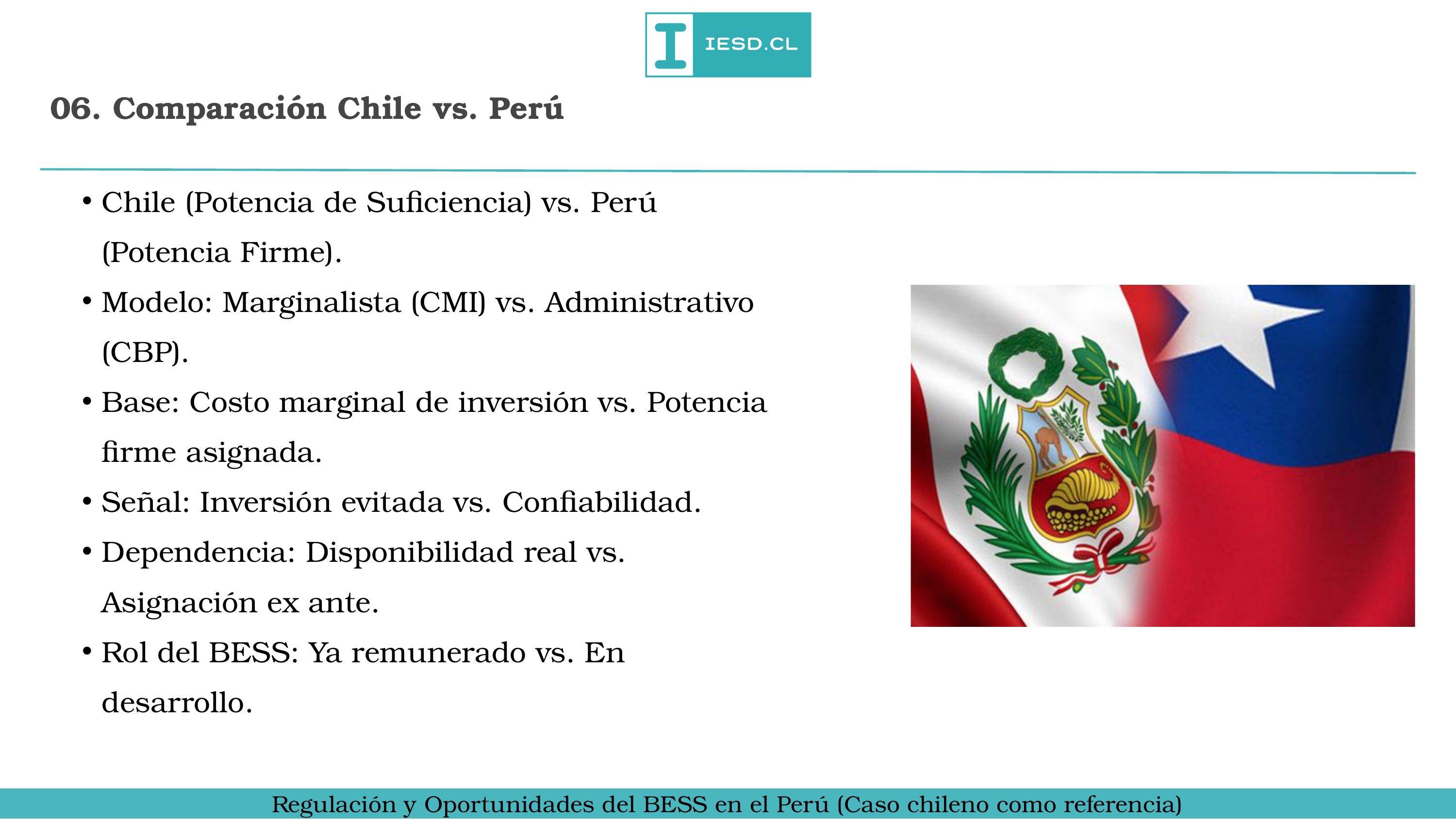

06. Comparación Chile vs. Perú
Chile (Potencia de Suficiencia) vs. Perú (Potencia Firme).
Modelo: Marginalista (CMI) vs. Administrativo (CBP).
Base: Costo marginal de inversión vs. Potencia firme asignada.
Señal: Inversión evitada vs. Confiabilidad.
Dependencia: Disponibilidad real vs. Asignación ex ante.
Rol del BESS: Ya remunerado vs. En desarrollo.

Regulación y Oportunidades del BESS en el Perú (Caso chileno como referencia)